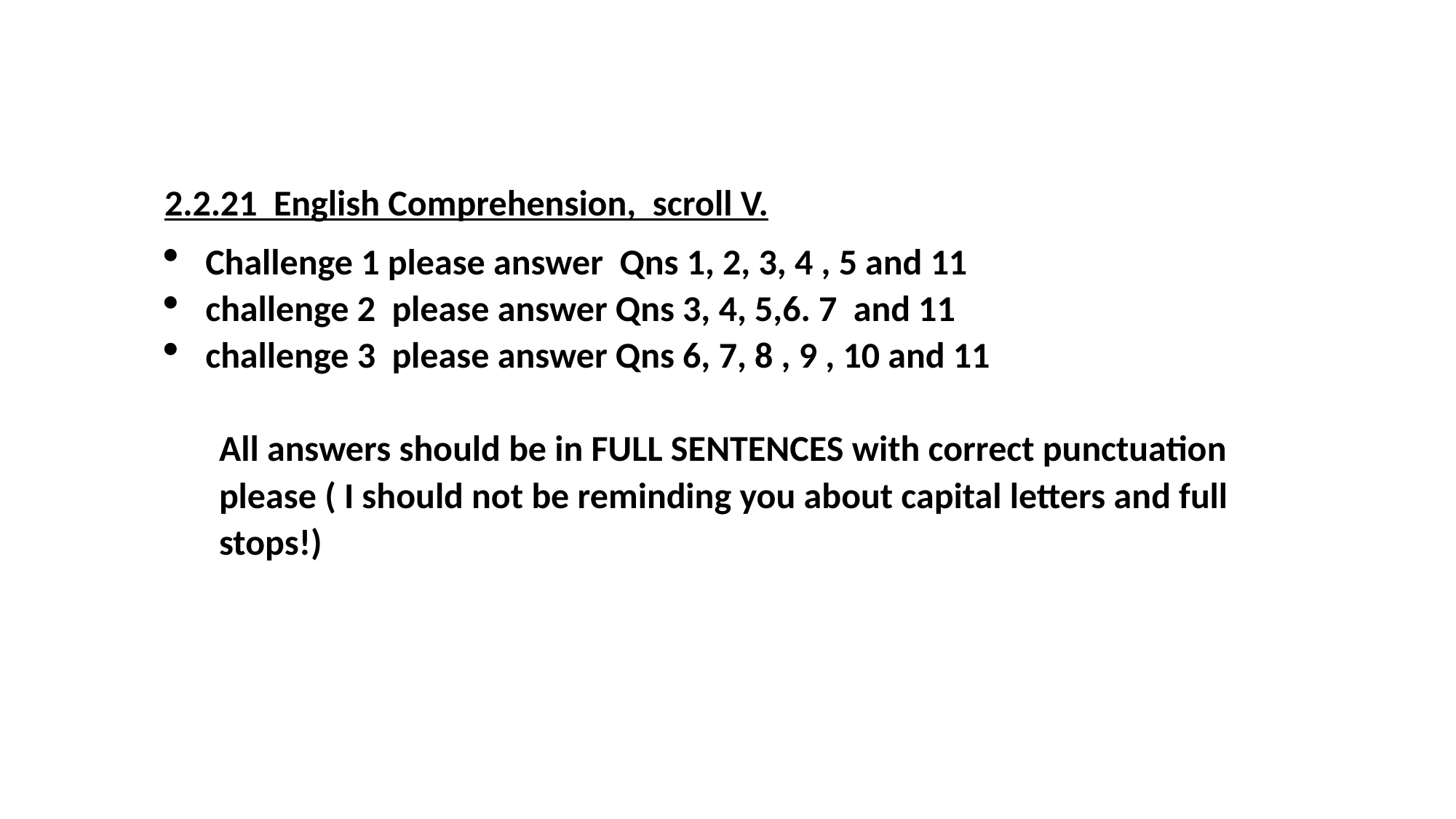

2.2.21  English Comprehension,  scroll V.
Challenge 1 please answer  Qns 1, 2, 3, 4 , 5 and 11
challenge 2  please answer Qns 3, 4, 5,6. 7  and 11
challenge 3  please answer Qns 6, 7, 8 , 9 , 10 and 11

All answers should be in FULL SENTENCES with correct punctuation please ( I should not be reminding you about capital letters and full stops!)